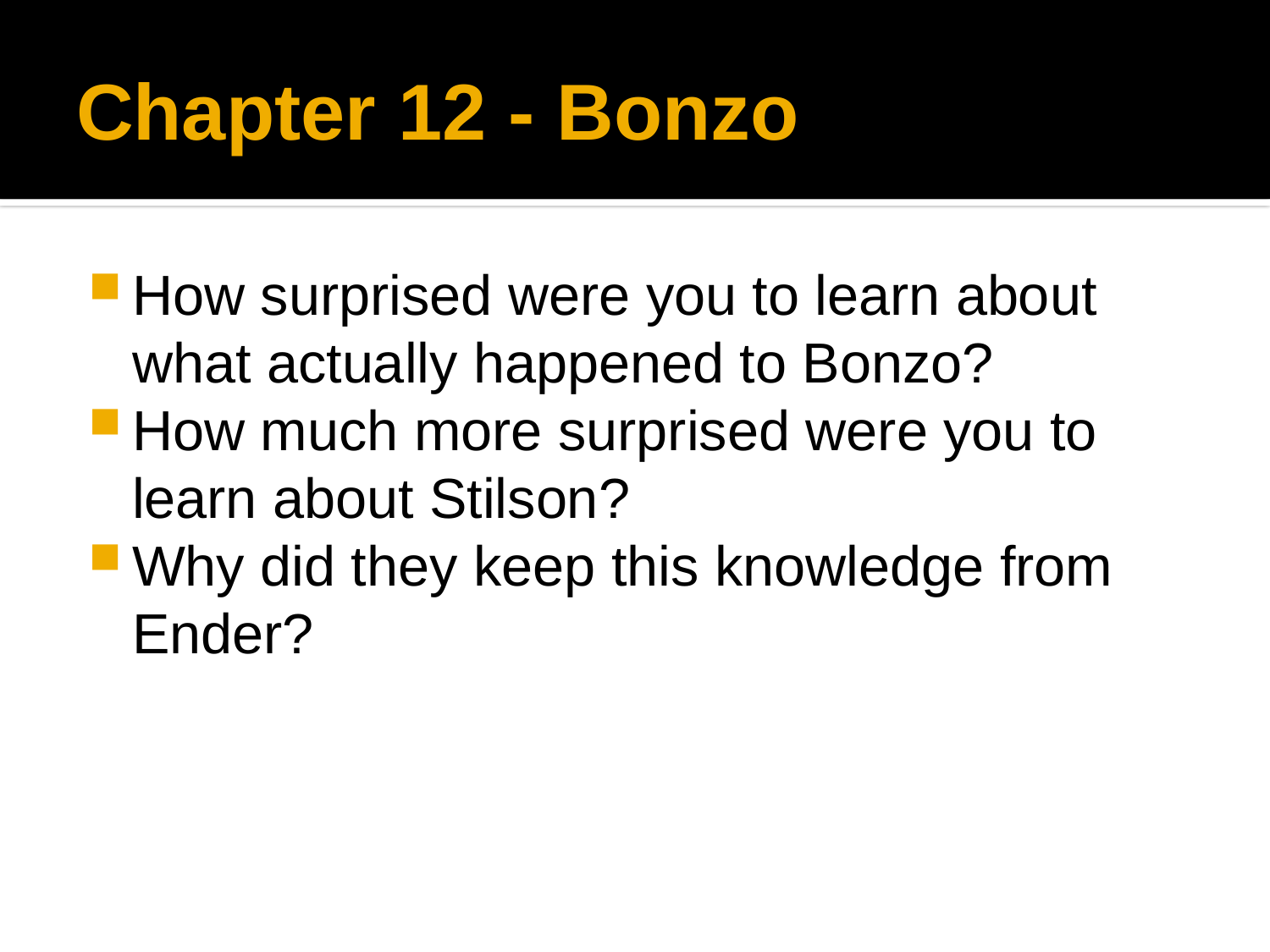

# Chapter 12 - Bonzo
How surprised were you to learn about what actually happened to Bonzo?
How much more surprised were you to learn about Stilson?
Why did they keep this knowledge from Ender?